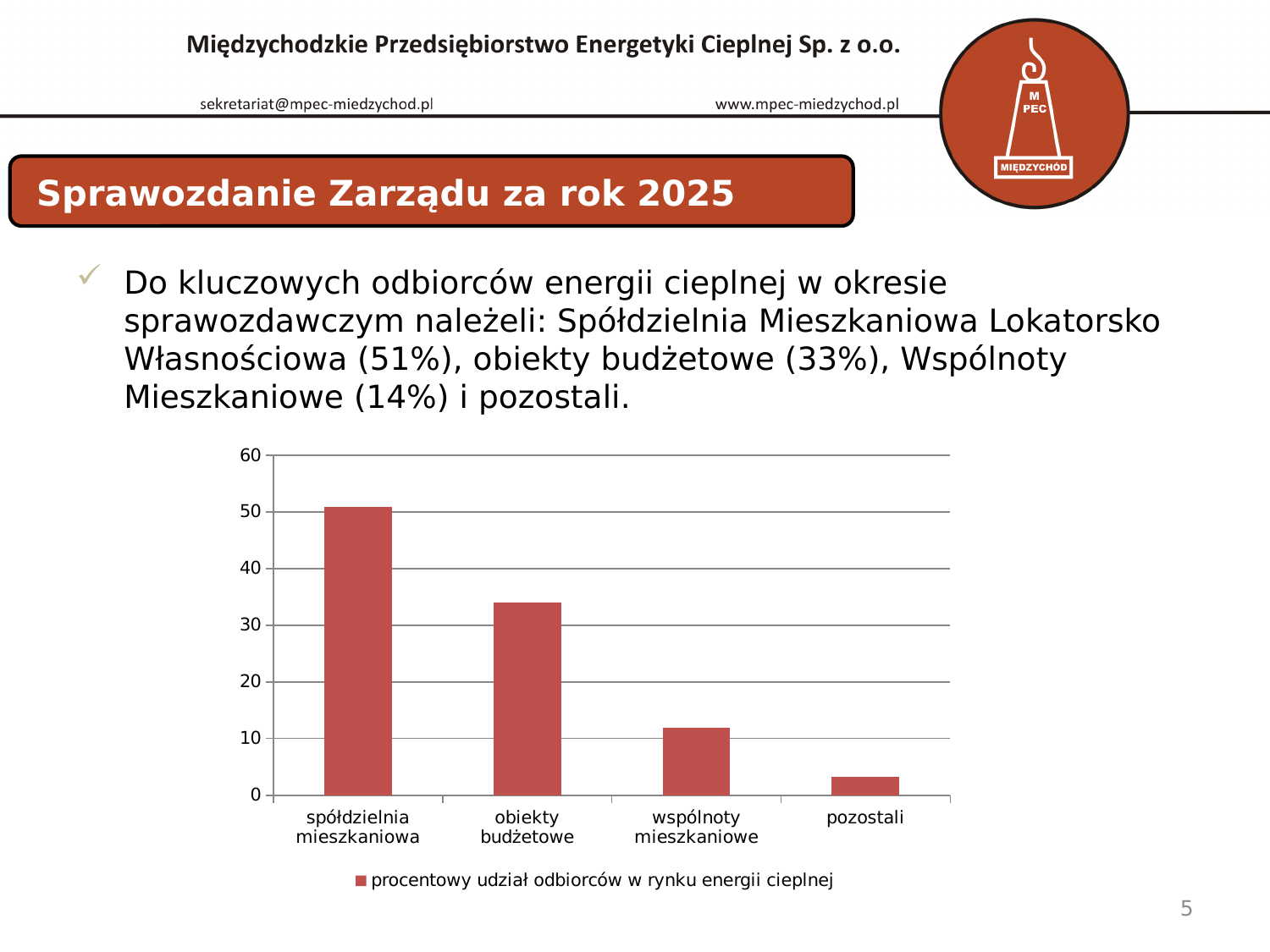

# Sprawozdanie Zarządu za rok 2025
Do kluczowych odbiorców energii cieplnej w okresie sprawozdawczym należeli: Spółdzielnia Mieszkaniowa Lokatorsko Własnościowa (51%), obiekty budżetowe (33%), Wspólnoty Mieszkaniowe (14%) i pozostali.

### Chart

| Category | procentowy udział odbiorców w rynku energii cieplnej |
|---|---|
| spółdzielnia mieszkaniowa | 50.9 |
| obiekty budżetowe | 33.95 |
| wspólnoty mieszkaniowe | 11.95 |
| pozostali | 3.2 |
5